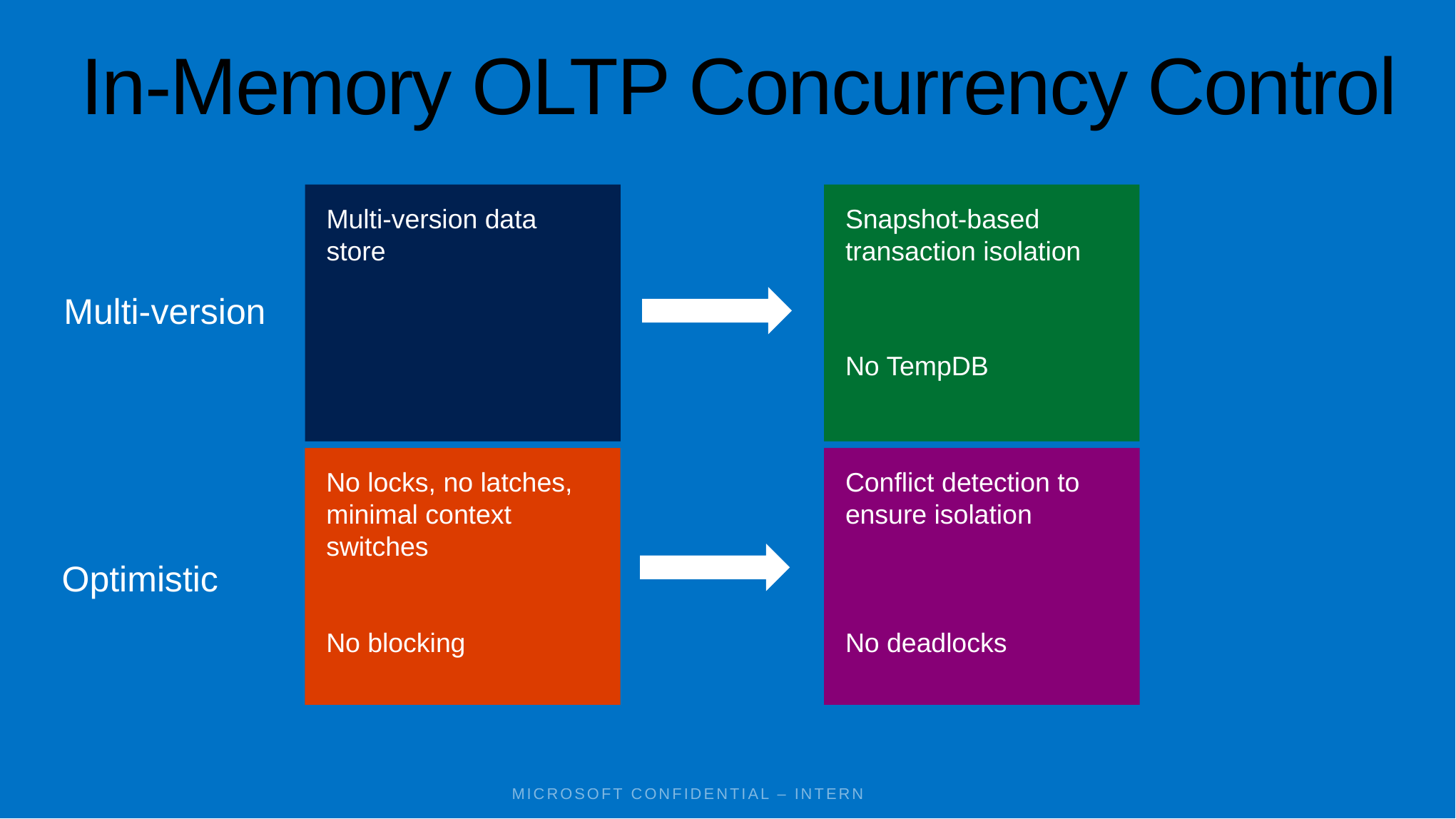

In-Memory OLTP Concurrency Control
Multi-version data store
Snapshot-based transaction isolation

No TempDB

Multi-version

No locks, no latches, minimal context switches

No blocking
Conflict detection to ensure isolation

No deadlocks

Optimistic